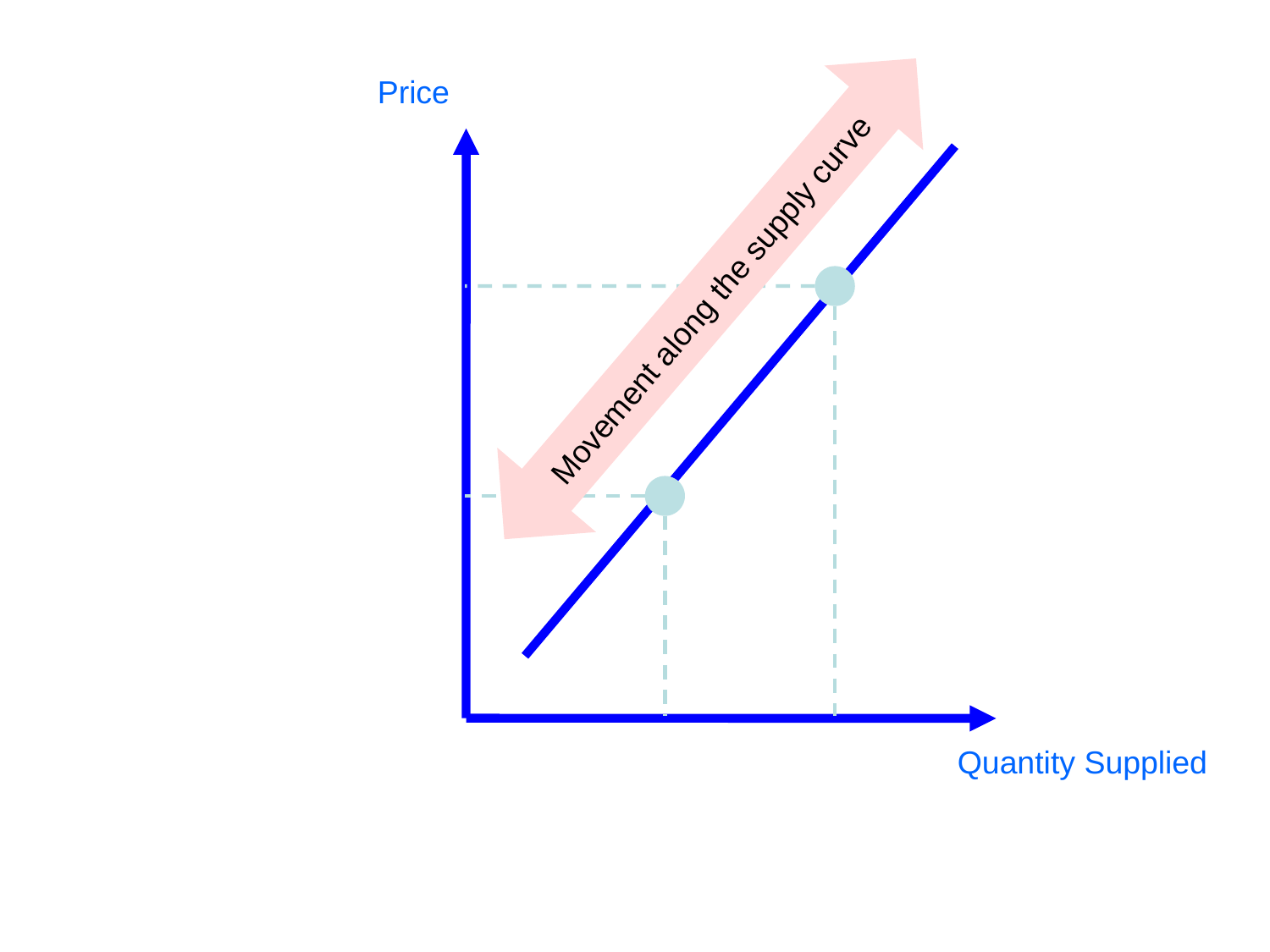

Price

Movement along the supply curve

Quantity Supplied